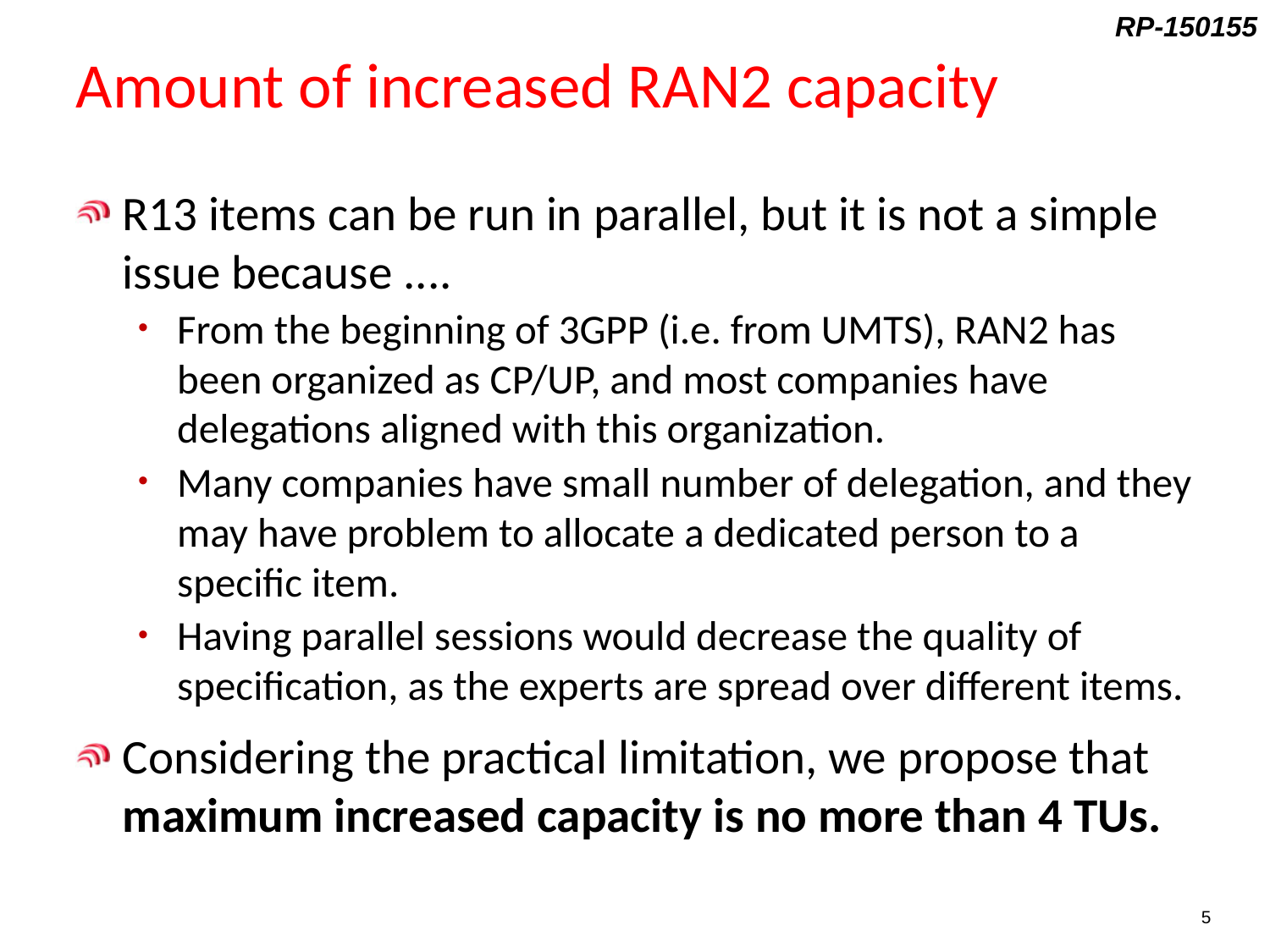

# Amount of increased RAN2 capacity
R13 items can be run in parallel, but it is not a simple issue because ....
From the beginning of 3GPP (i.e. from UMTS), RAN2 has been organized as CP/UP, and most companies have delegations aligned with this organization.
Many companies have small number of delegation, and they may have problem to allocate a dedicated person to a specific item.
Having parallel sessions would decrease the quality of specification, as the experts are spread over different items.
Considering the practical limitation, we propose that maximum increased capacity is no more than 4 TUs.
5